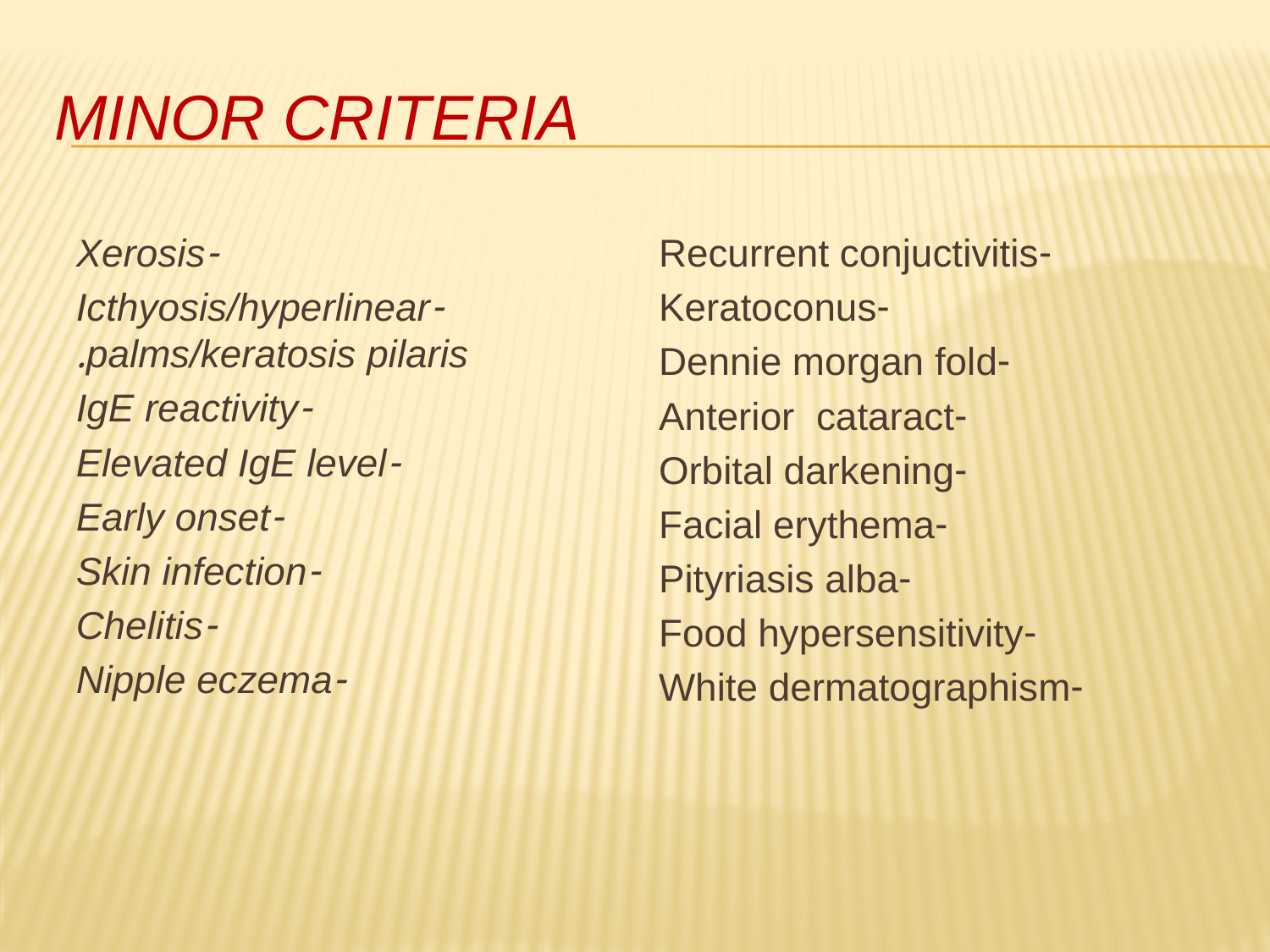

# Minor criteria
-Xerosis
-Icthyosis/hyperlinear palms/keratosis pilaris.
-IgE reactivity
-Elevated IgE level
-Early onset
-Skin infection
-Chelitis
-Nipple eczema
-Recurrent conjuctivitis
-Keratoconus
-Dennie morgan fold
-Anterior  cataract
-Orbital darkening
-Facial erythema
-Pityriasis alba
-Food hypersensitivity
-White dermatographism